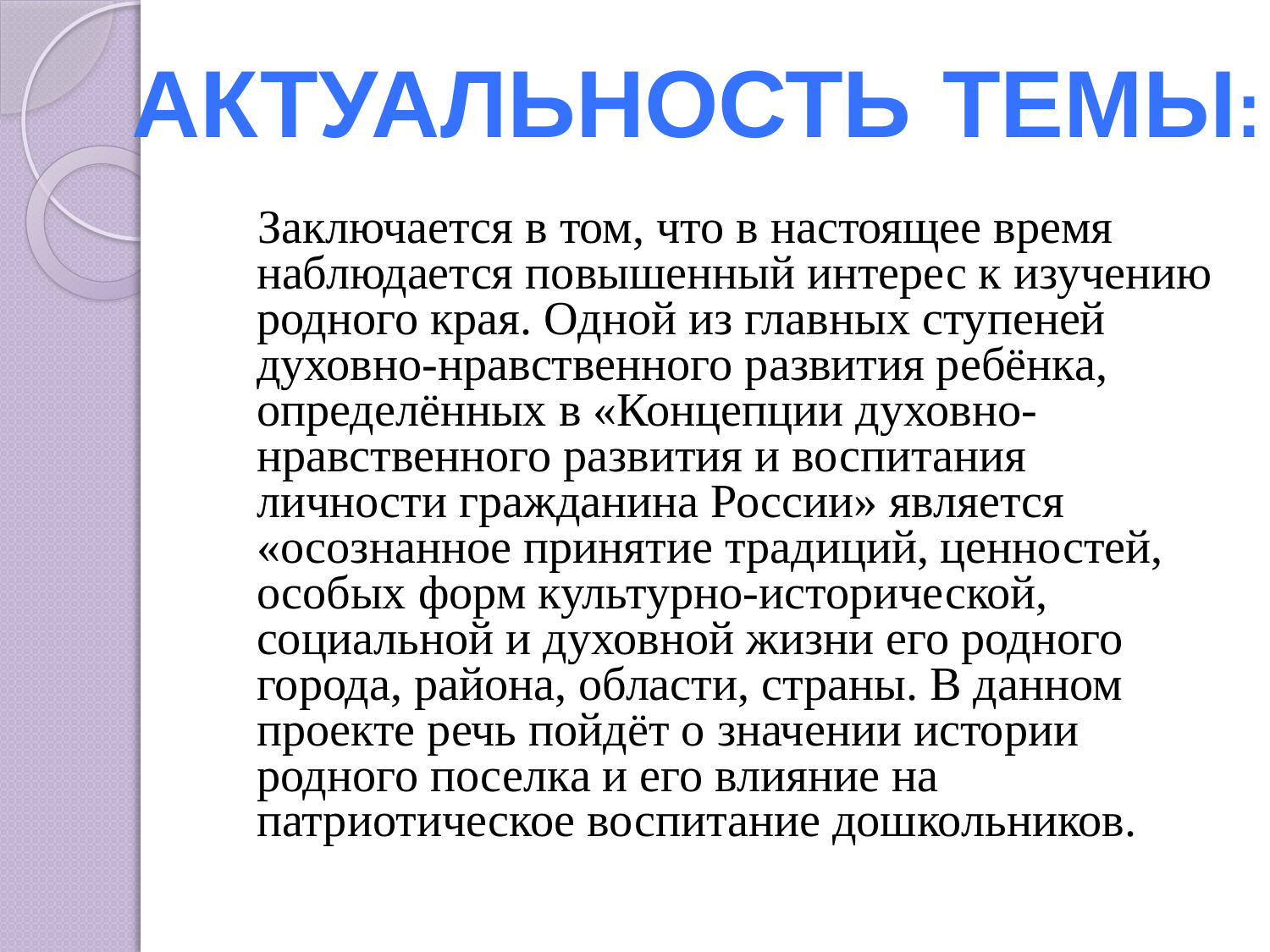

Актуальность темы:
   Заключается в том, что в настоящее время наблюдается повышенный интерес к изучению родного края. Одной из главных ступеней духовно-нравственного развития ребёнка, определённых в «Концепции духовно-нравственного развития и воспитания личности гражданина России» является «осознанное принятие традиций, ценностей, особых форм культурно-исторической, социальной и духовной жизни его родного города, района, области, страны. В данном проекте речь пойдёт о значении истории родного поселка и его влияние на патриотическое воспитание дошкольников.